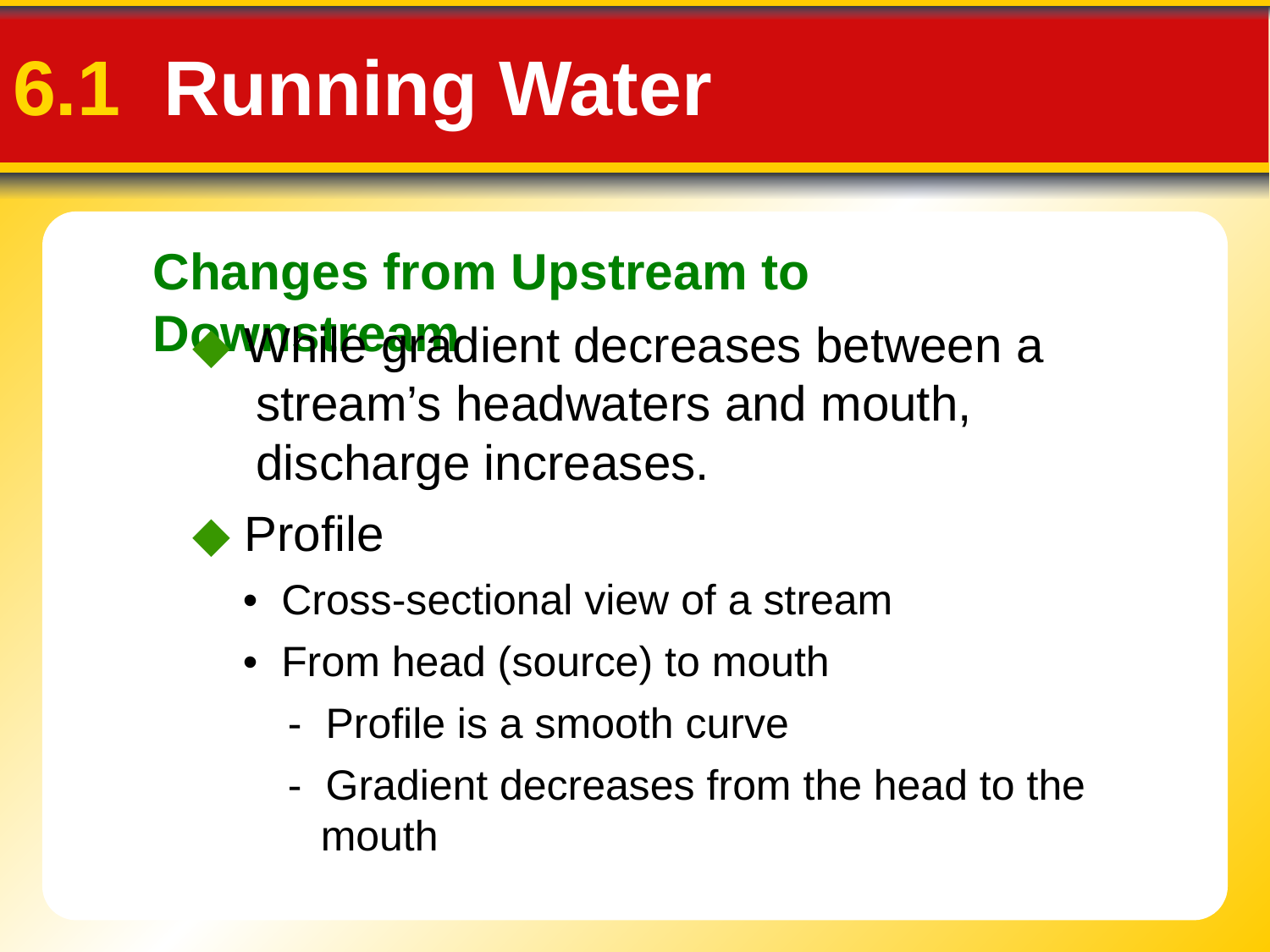

Changes from Upstream to Downstream
# 6.1  Running Water
◆ While gradient decreases between a stream’s headwaters and mouth, discharge increases.
◆ Profile
•  Cross-sectional view of a stream
•  From head (source) to mouth
-  Profile is a smooth curve
-  Gradient decreases from the head to the
mouth